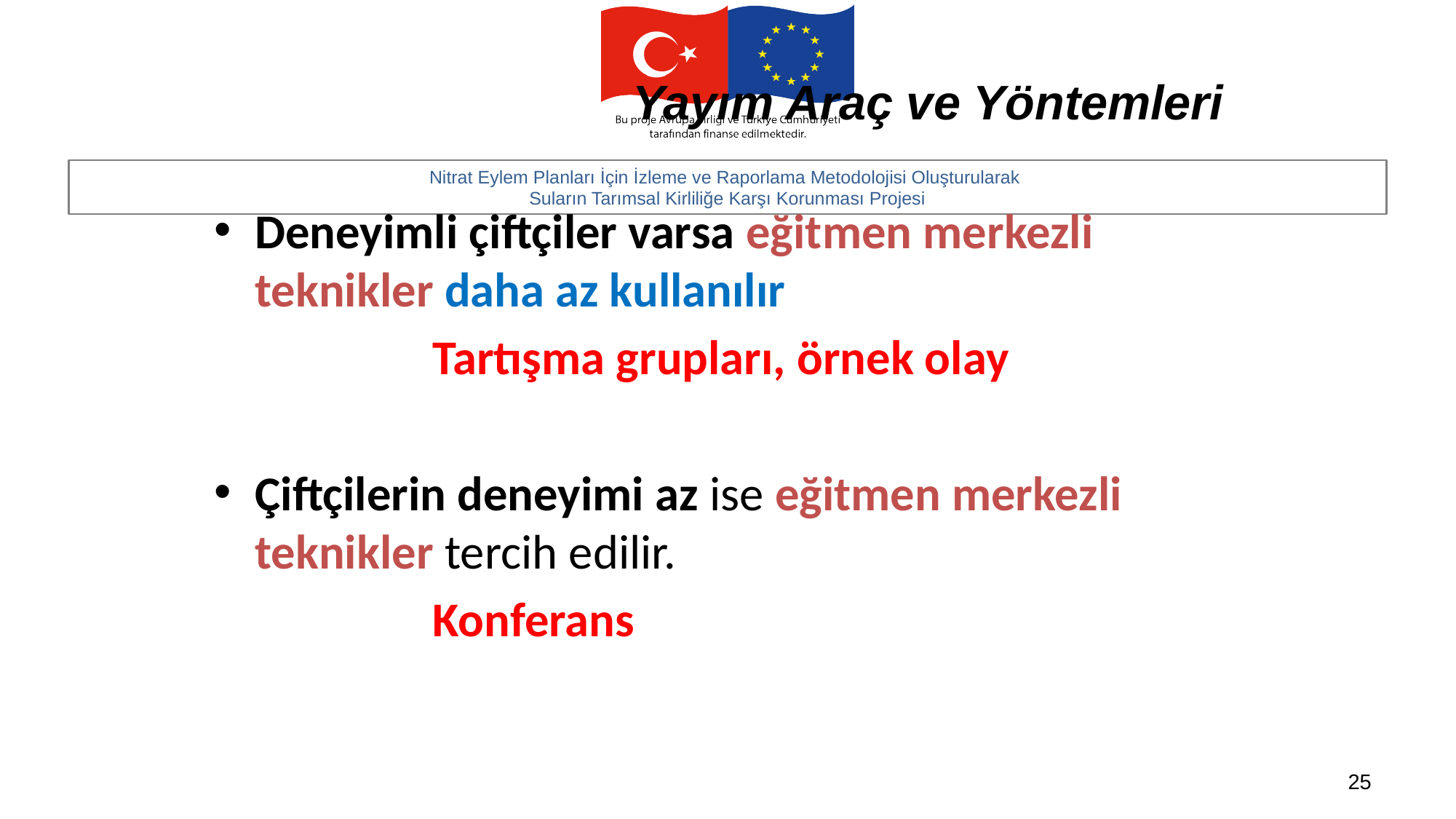

Yayım Araç ve Yöntemleri
Deneyimli çiftçiler varsa eğitmen merkezli teknikler daha az kullanılır
		Tartışma grupları, örnek olay

Çiftçilerin deneyimi az ise eğitmen merkezli teknikler tercih edilir.
		Konferans
25